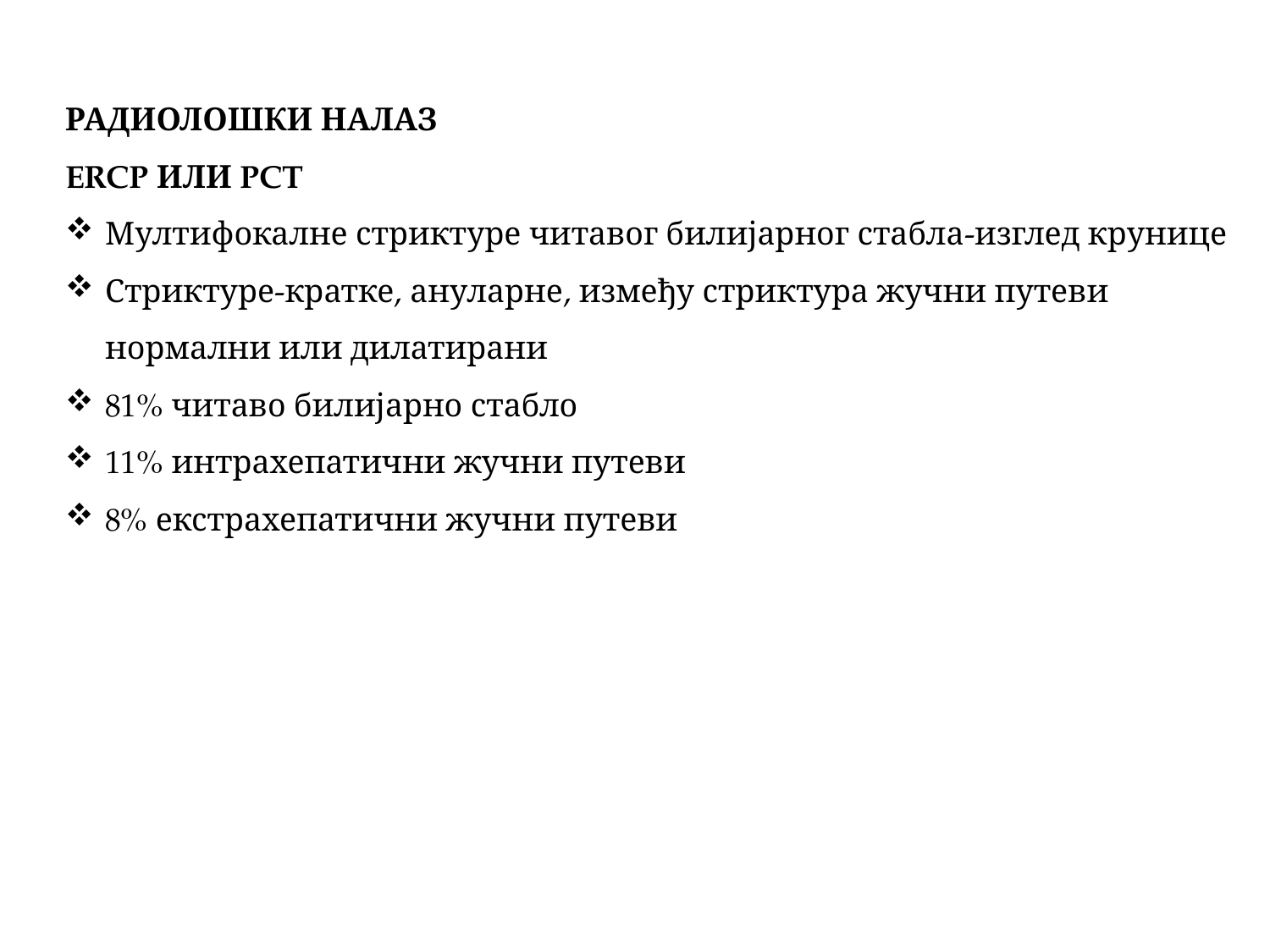

РАДИОЛОШКИ НАЛАЗ
ERCP ИЛИ PCT
Мултифокалне стриктуре читавог билијарног стабла-изглед крунице
Стриктуре-кратке, ануларне, између стриктура жучни путеви нормални или дилатирани
81% читаво билијарно стабло
11% интрахепатични жучни путеви
8% екстрахепатични жучни путеви